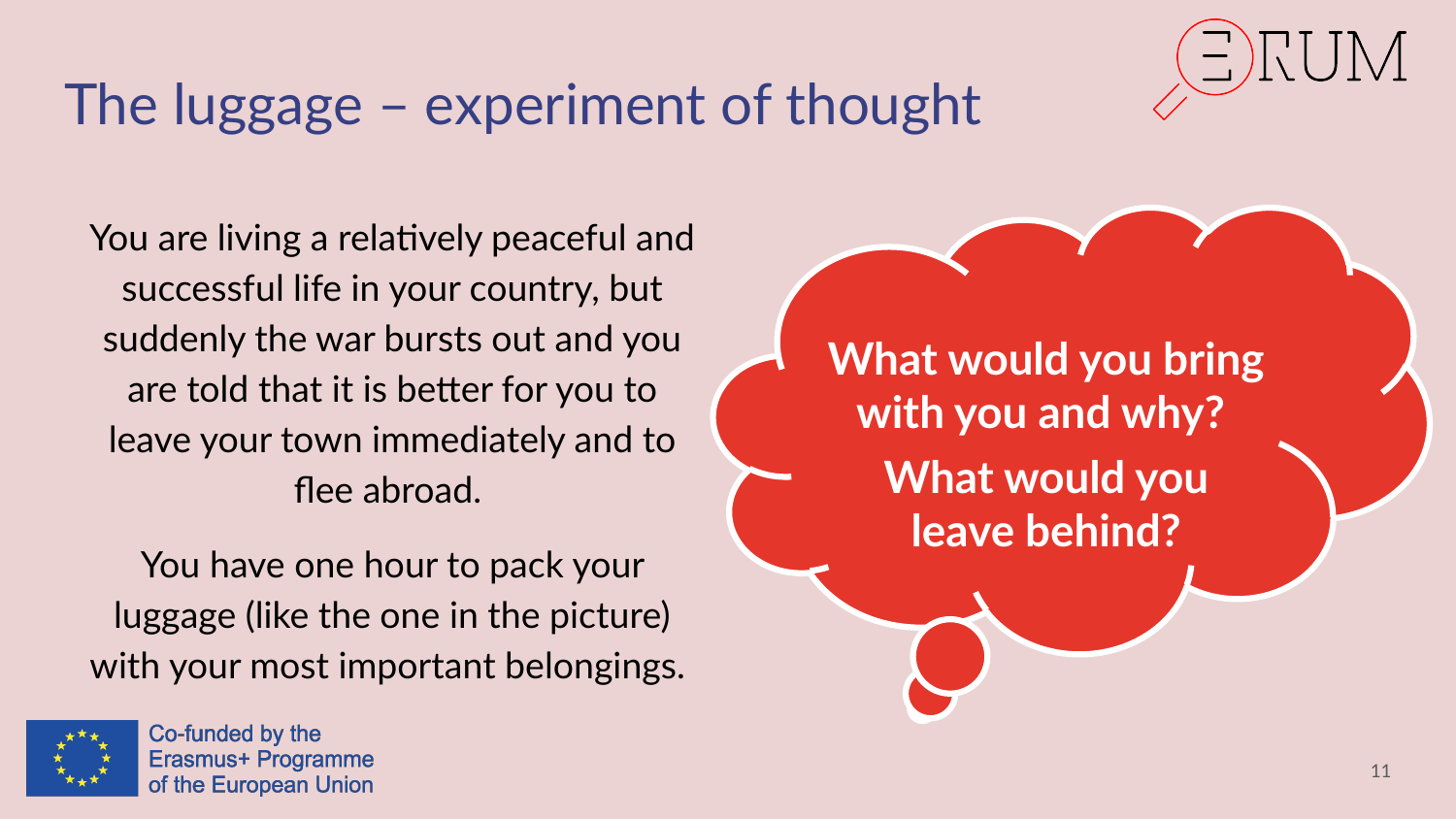

# The luggage – experiment of thought
You are living a relatively peaceful and successful life in your country, but suddenly the war bursts out and you are told that it is better for you to leave your town immediately and to flee abroad.
You have one hour to pack your luggage (like the one in the picture) with your most important belongings.

What would you bring with you and why?
What would you leave behind?
11